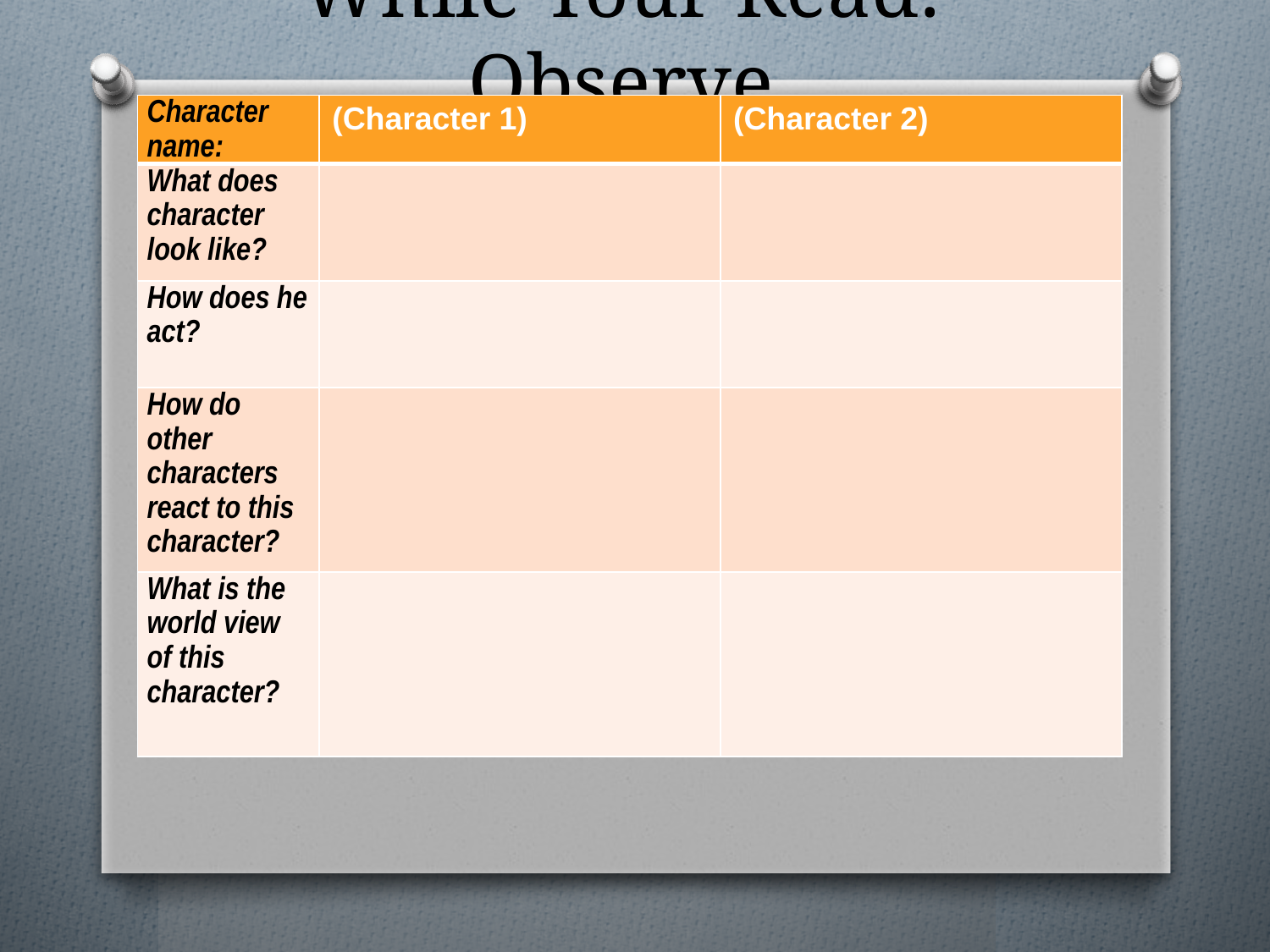

# While Your Read: Observe
| Character name: | (Character 1) | (Character 2) |
| --- | --- | --- |
| What does character look like? |  |  |
| How does he act? |  |  |
| How do other characters react to this character? |  |  |
| What is the world view of this character? |  |  |